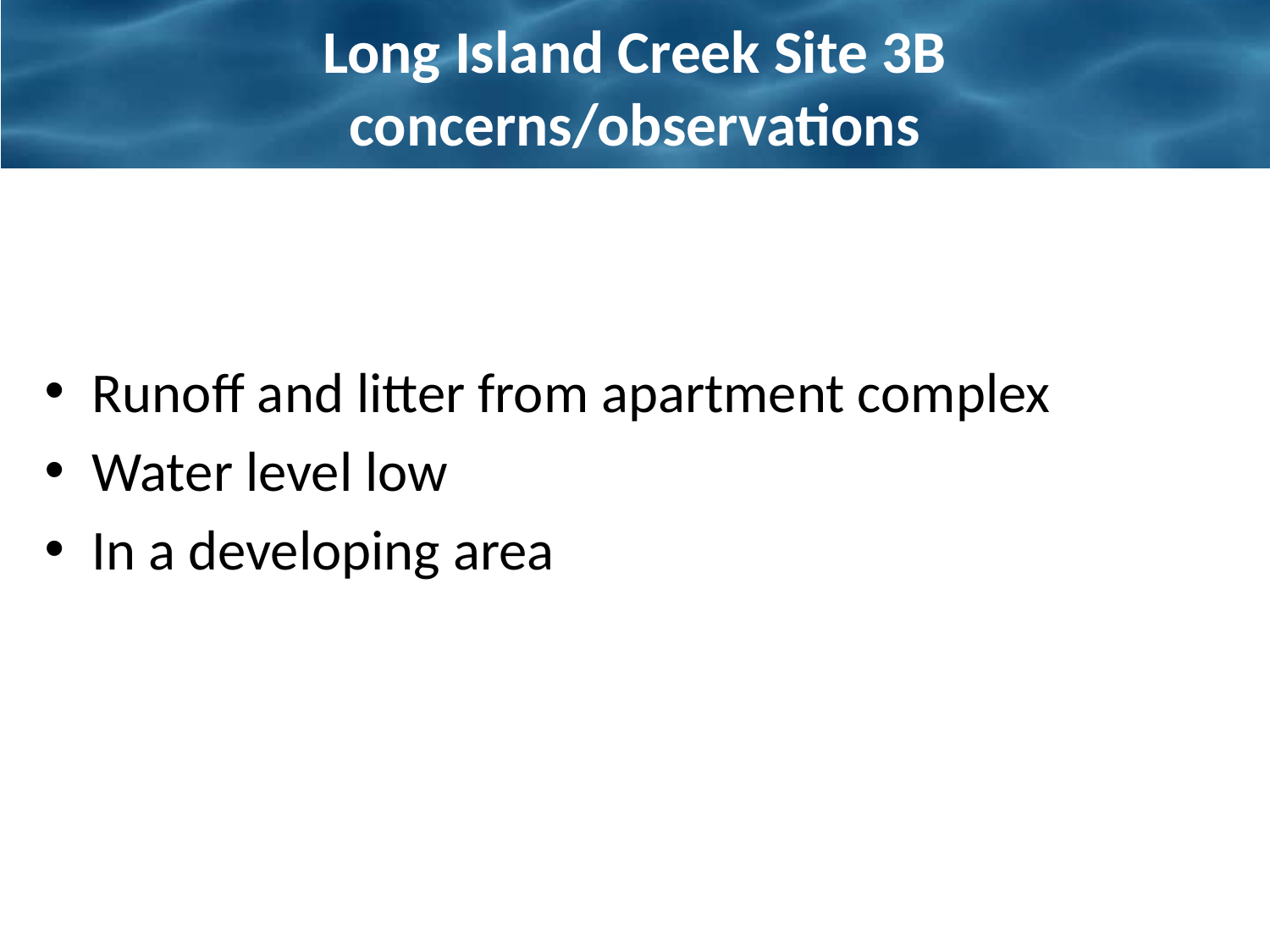

# Long Island Creek Site 3B concerns/observations

Runoff and litter from apartment complex
Water level low
In a developing area